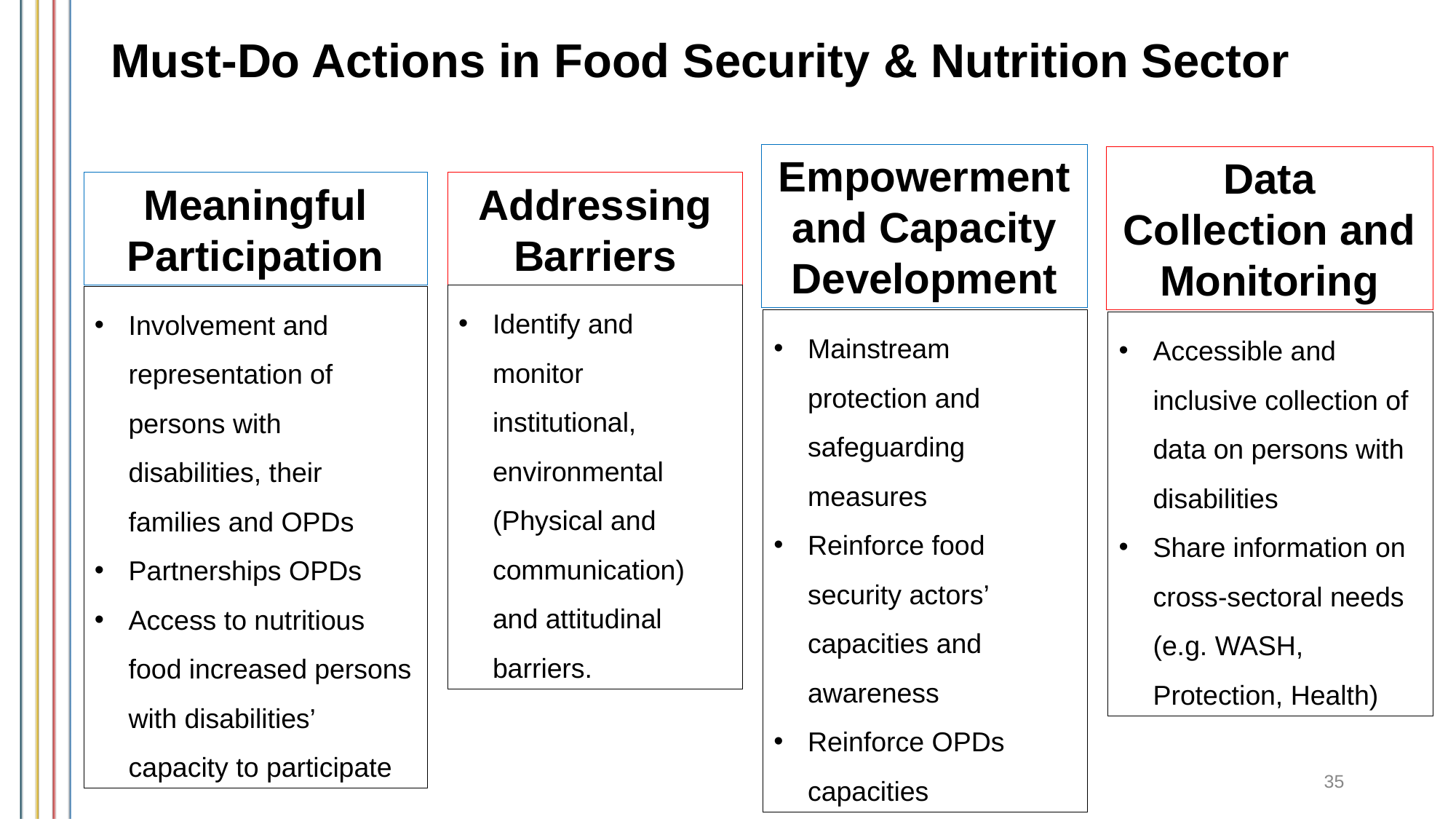

# Must-Do Actions in Food Security & Nutrition Sector
Empowerment and Capacity Development
Data Collection and Monitoring
Meaningful Participation
Addressing Barriers
Identify and monitor institutional, environmental (Physical and communication) and attitudinal barriers.
Involvement and representation of persons with disabilities, their families and OPDs
Partnerships OPDs
Access to nutritious food increased persons with disabilities’ capacity to participate
Mainstream protection and safeguarding measures
Reinforce food security actors’ capacities and awareness
Reinforce OPDs capacities
Accessible and inclusive collection of data on persons with disabilities
Share information on cross-sectoral needs (e.g. WASH, Protection, Health)
35